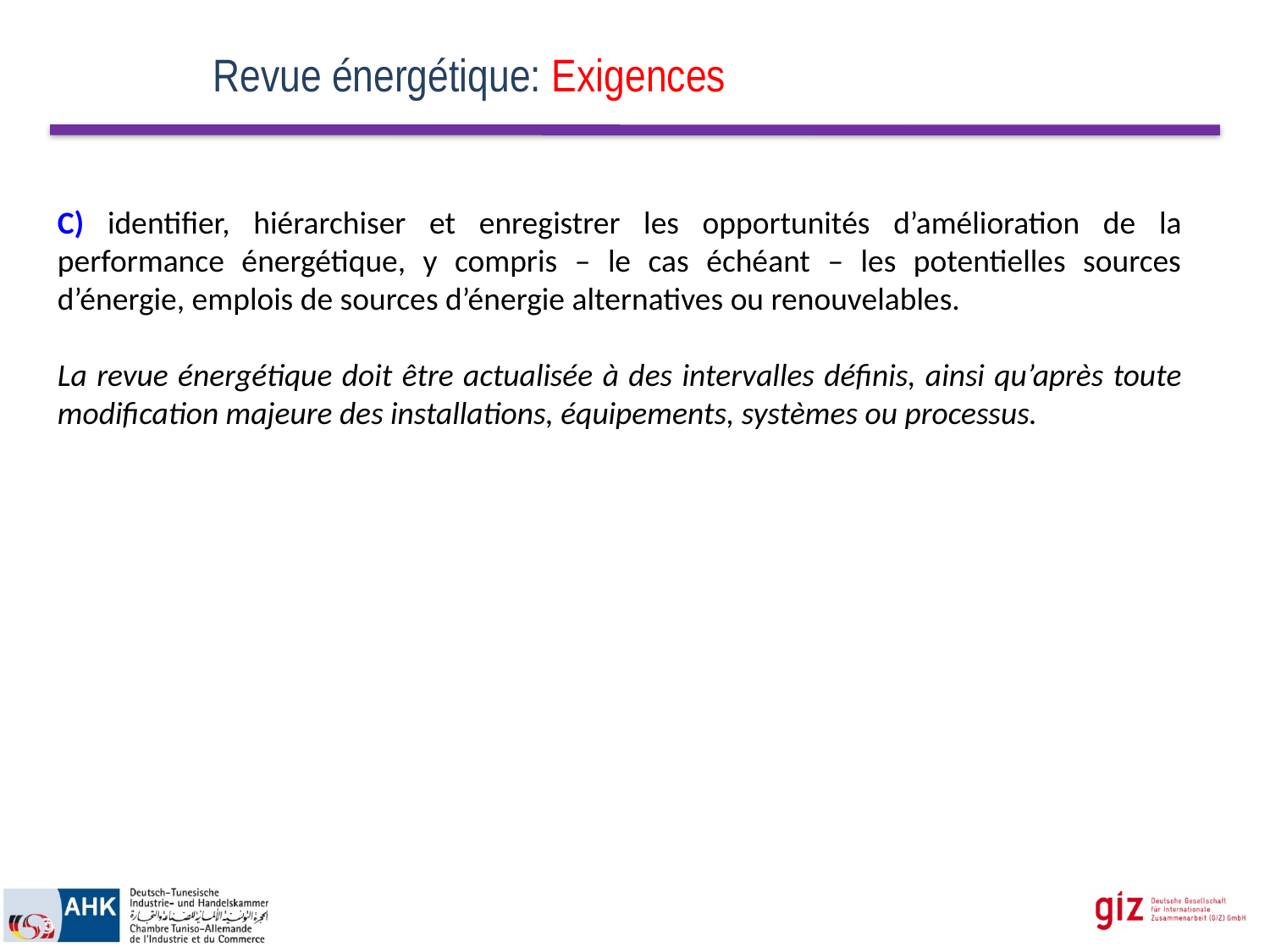

# Revue énergétique: Exigences
C) identifier, hiérarchiser et enregistrer les opportunités d’amélioration de la performance énergétique, y compris – le cas échéant – les potentielles sources d’énergie, emplois de sources d’énergie alternatives ou renouvelables.

La revue énergétique doit être actualisée à des intervalles définis, ainsi qu’après toute modification majeure des installations, équipements, systèmes ou processus.